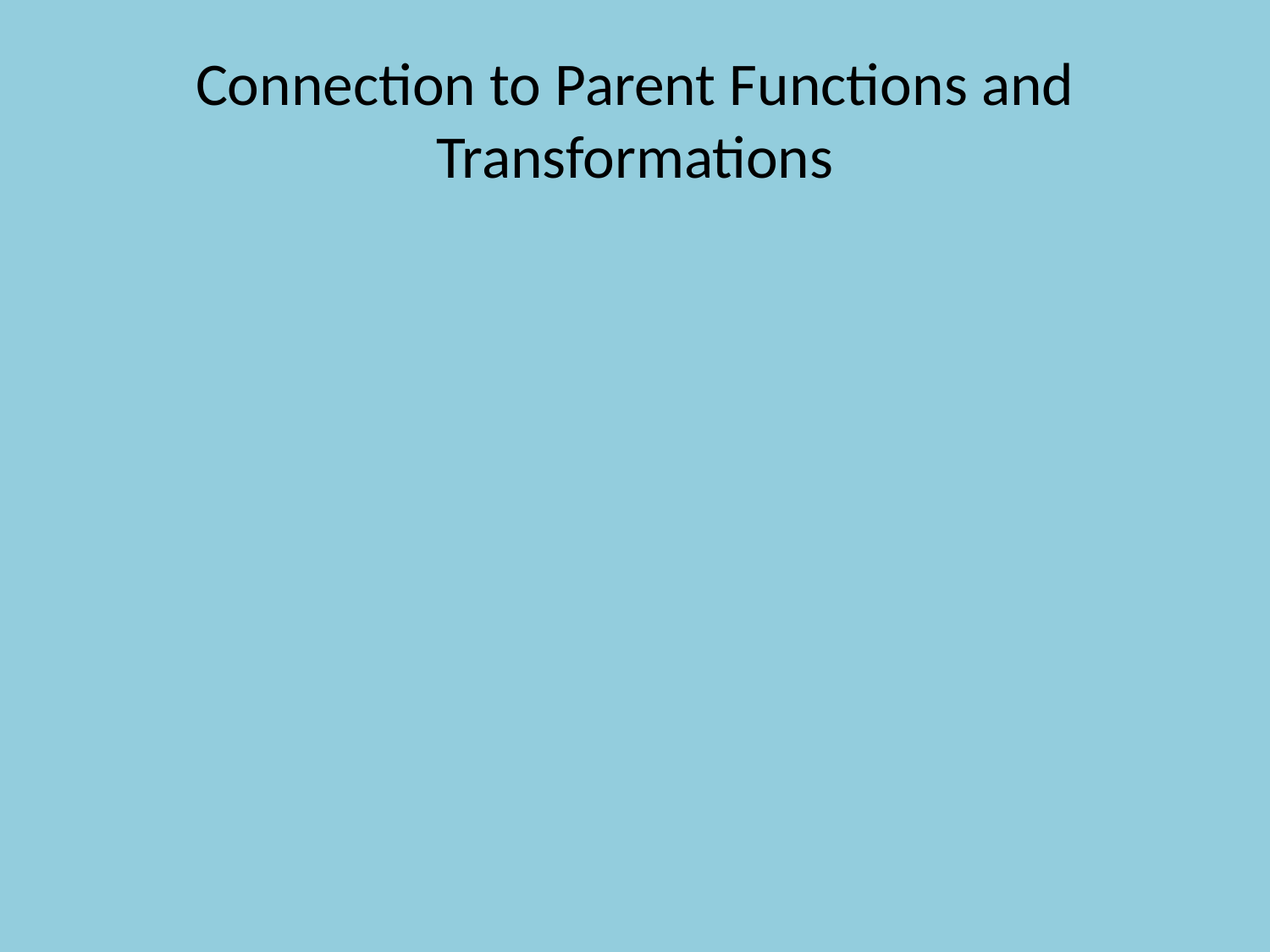

# Connection to Parent Functions and Transformations